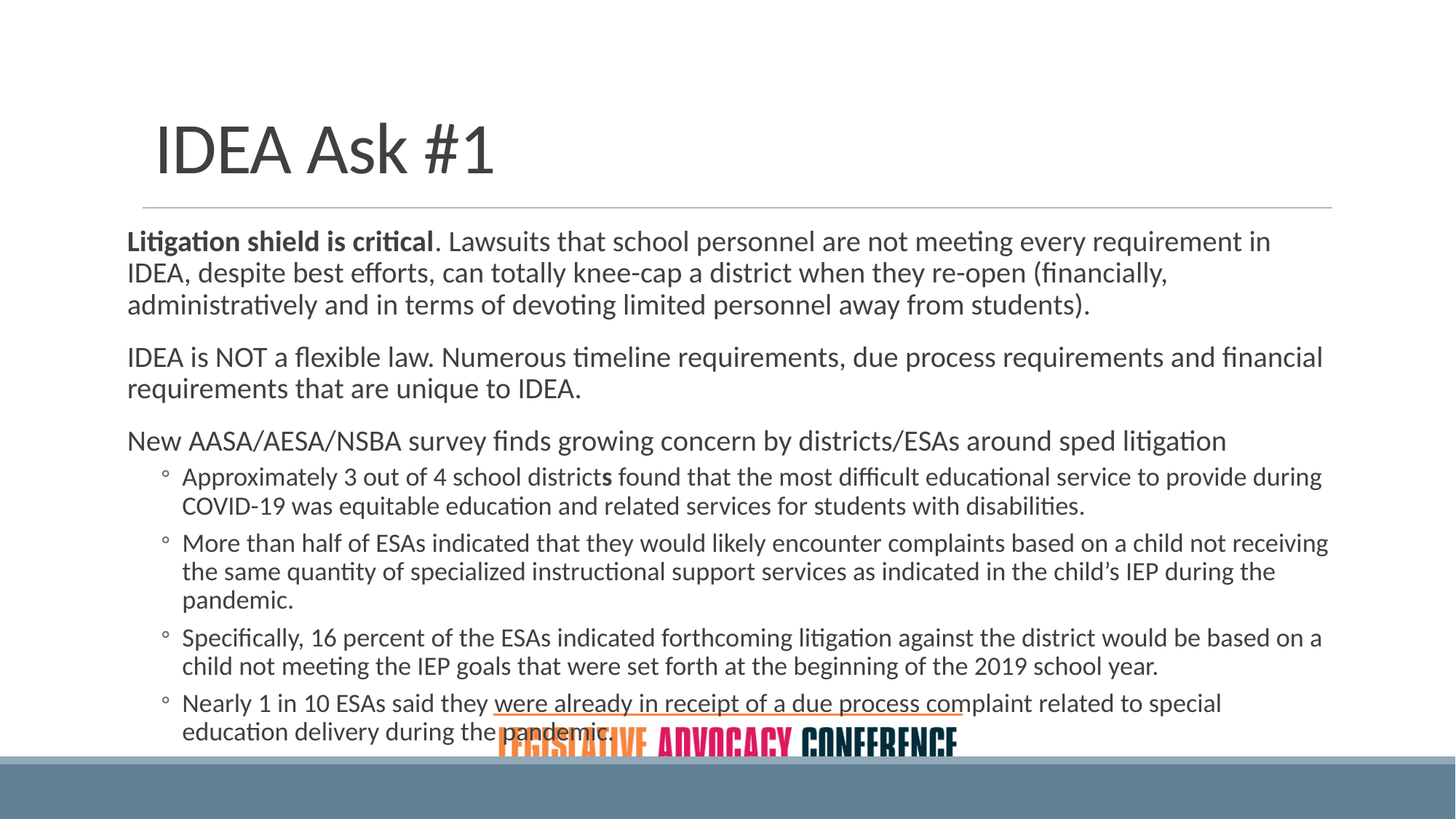

# IDEA Ask #1
Litigation shield is critical. Lawsuits that school personnel are not meeting every requirement in IDEA, despite best efforts, can totally knee-cap a district when they re-open (financially, administratively and in terms of devoting limited personnel away from students).
IDEA is NOT a flexible law. Numerous timeline requirements, due process requirements and financial requirements that are unique to IDEA.
New AASA/AESA/NSBA survey finds growing concern by districts/ESAs around sped litigation
Approximately 3 out of 4 school districts found that the most difficult educational service to provide during COVID-19 was equitable education and related services for students with disabilities.
More than half of ESAs indicated that they would likely encounter complaints based on a child not receiving the same quantity of specialized instructional support services as indicated in the child’s IEP during the pandemic.
Specifically, 16 percent of the ESAs indicated forthcoming litigation against the district would be based on a child not meeting the IEP goals that were set forth at the beginning of the 2019 school year.
Nearly 1 in 10 ESAs said they were already in receipt of a due process complaint related to special education delivery during the pandemic.